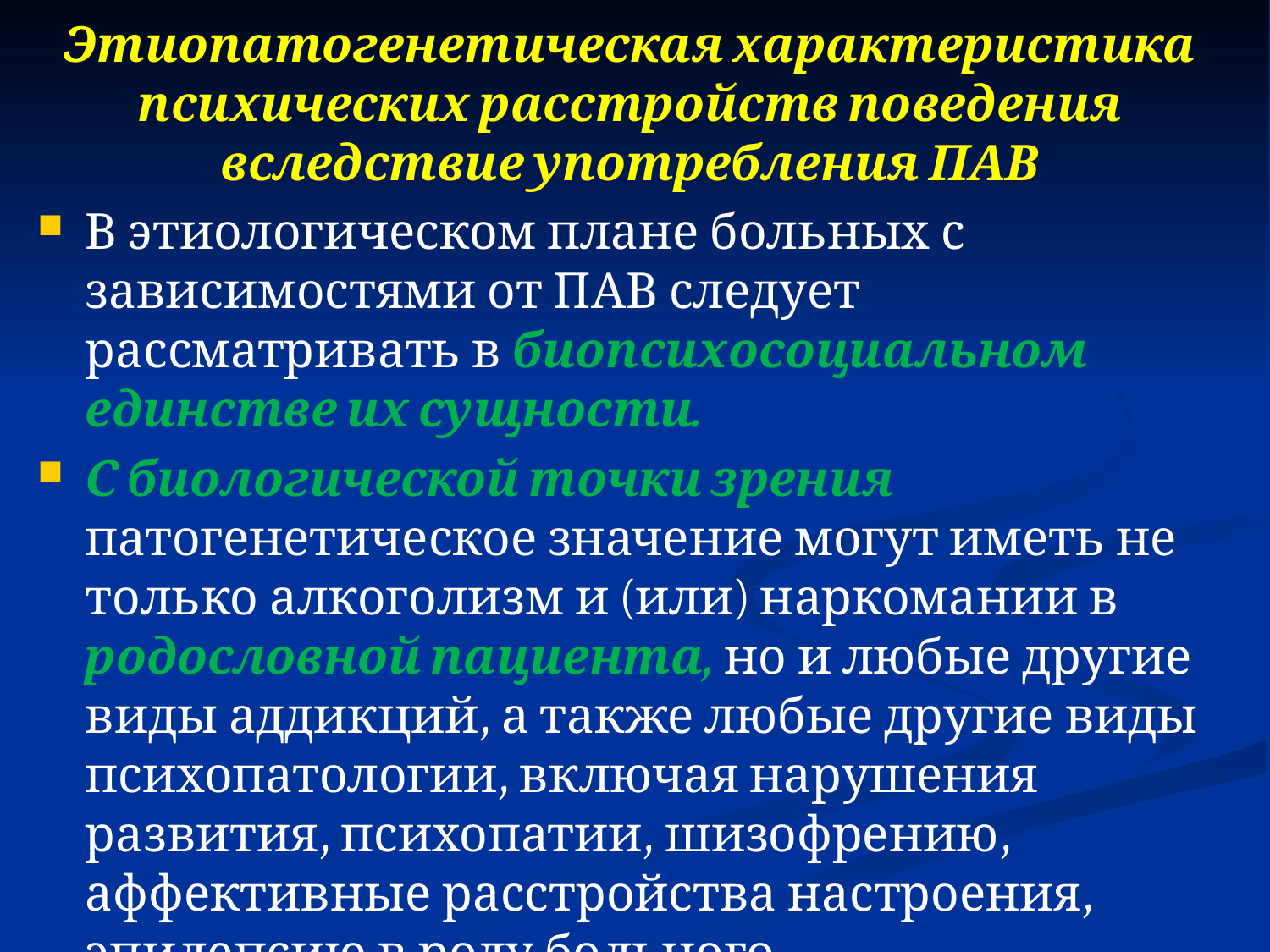

Этиопатогенетическая характеристика психических расстройств поведения вследствие употребления ПАВ
В этиологическом плане больных с зависимостями от ПАВ следует рассматривать в биопсихосоциальном единстве их сущности.
С биологической точки зрения патогенетическое значение могут иметь не только алкоголизм и (или) наркомании в родословной пациента, но и любые другие виды аддикций, а также любые другие виды психопатологии, включая нарушения развития, психопатии, шизофрению, аффективные расстройства настроения, эпилепсию в роду больного.